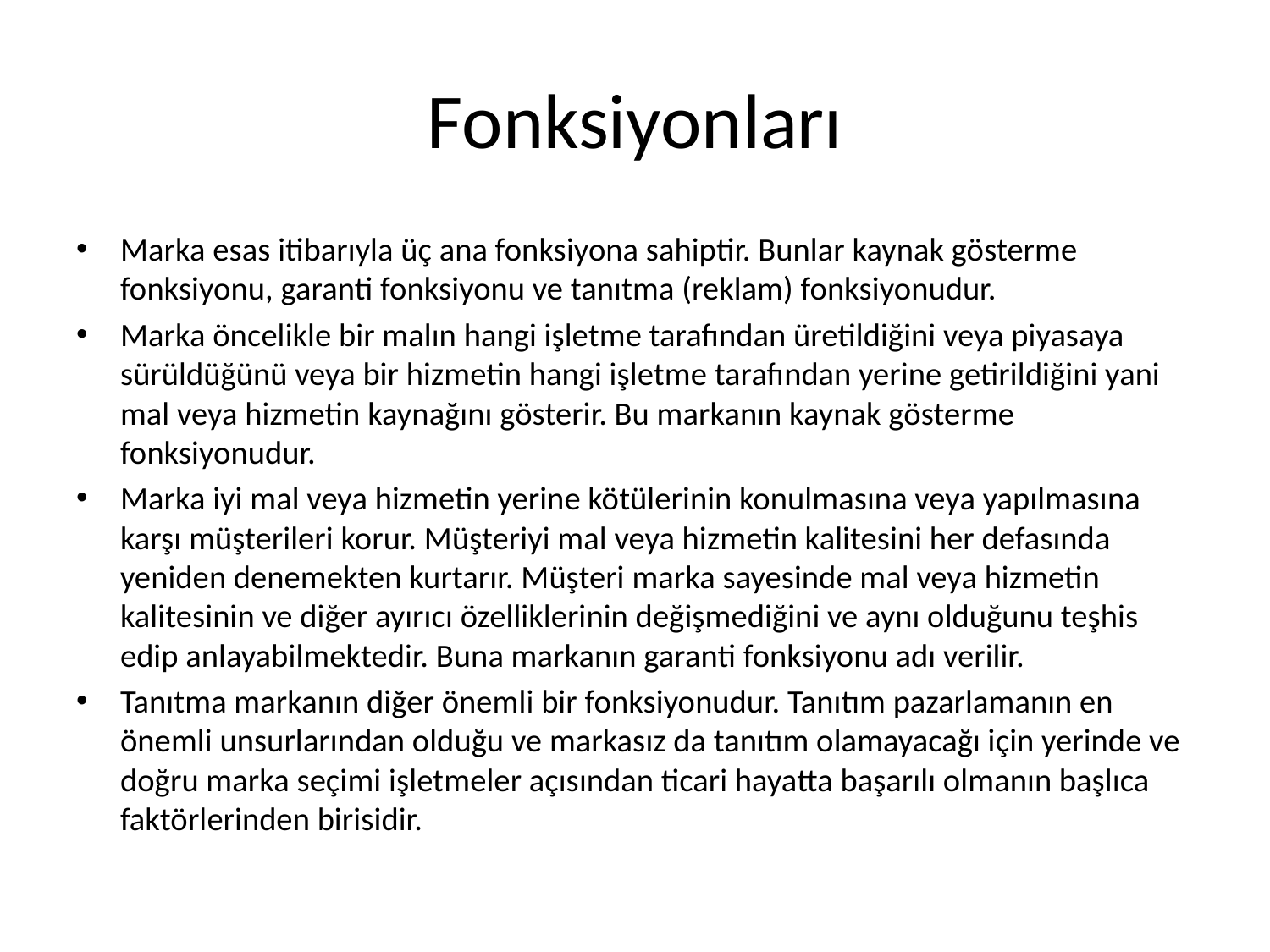

# Fonksiyonları
Marka esas itibarıyla üç ana fonksiyona sahiptir. Bunlar kaynak gösterme fonksiyonu, garanti fonksiyonu ve tanıtma (reklam) fonksiyonudur.
Marka öncelikle bir malın hangi işletme tarafından üretildiğini veya piyasaya sürüldüğünü veya bir hizmetin hangi işletme tarafından yerine getirildiğini yani mal veya hizmetin kaynağını gösterir. Bu markanın kaynak gösterme fonksiyonudur.
Marka iyi mal veya hizmetin yerine kötülerinin konulmasına veya yapılmasına karşı müşterileri korur. Müşteriyi mal veya hizmetin kalitesini her defasında yeniden denemekten kurtarır. Müşteri marka sayesinde mal veya hizmetin kalitesinin ve diğer ayırıcı özelliklerinin değişmediğini ve aynı olduğunu teşhis edip anlayabilmektedir. Buna markanın garanti fonksiyonu adı verilir.
Tanıtma markanın diğer önemli bir fonksiyonudur. Tanıtım pazarlamanın en önemli unsurlarından olduğu ve markasız da tanıtım olamayacağı için yerinde ve doğru marka seçimi işletmeler açısından ticari hayatta başarılı olmanın başlıca faktörlerinden birisidir.